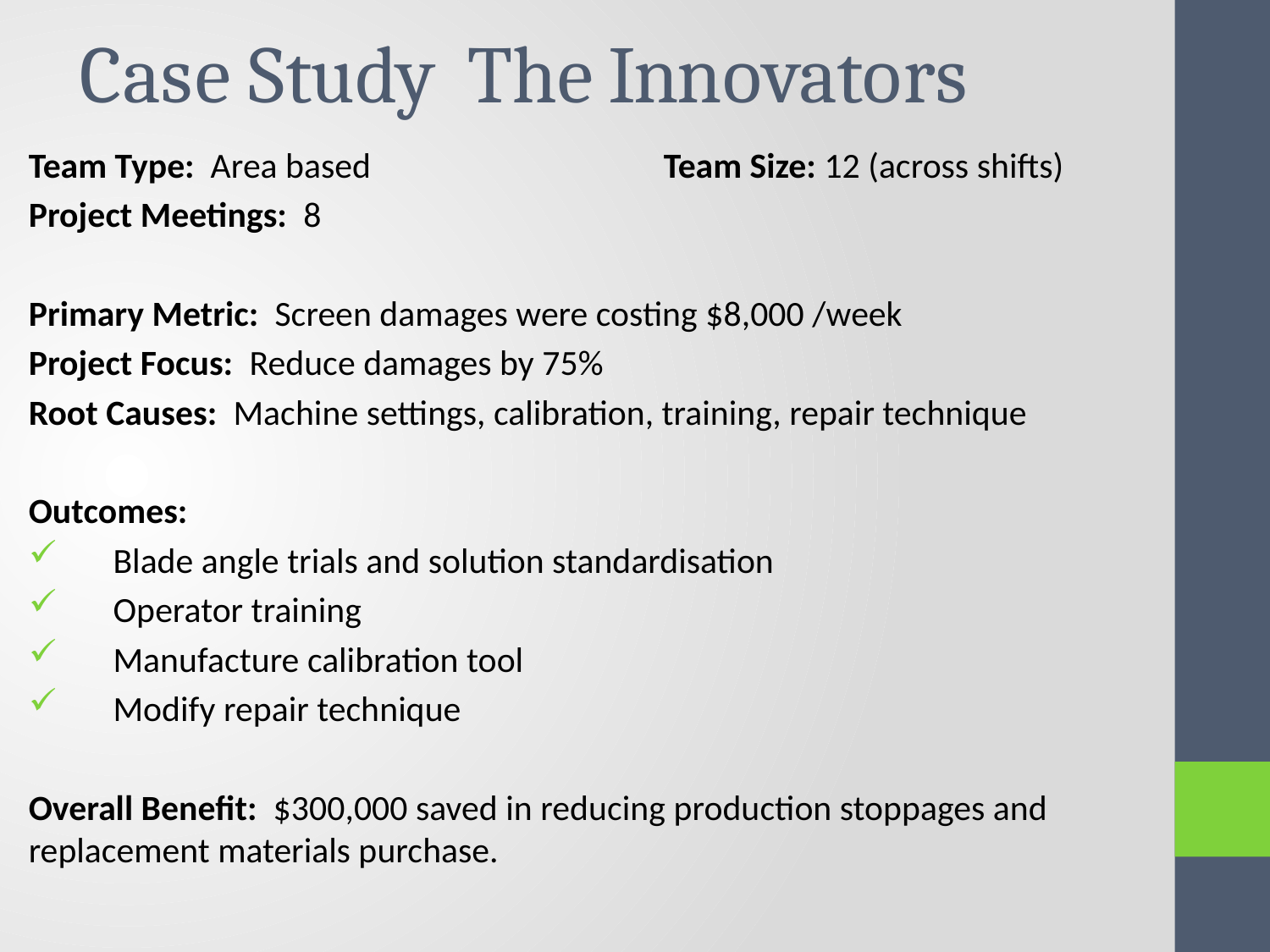

# Case Study  The Innovators
Team Type:  Area based			Team Size: 12 (across shifts)
Project Meetings:  8

Primary Metric:  Screen damages were costing $8,000 /week
Project Focus:  Reduce damages by 75%
Root Causes:  Machine settings, calibration, training, repair technique

Outcomes:
Blade angle trials and solution standardisation
Operator training
Manufacture calibration tool
Modify repair technique

Overall Benefit:  $300,000 saved in reducing production stoppages and replacement materials purchase.